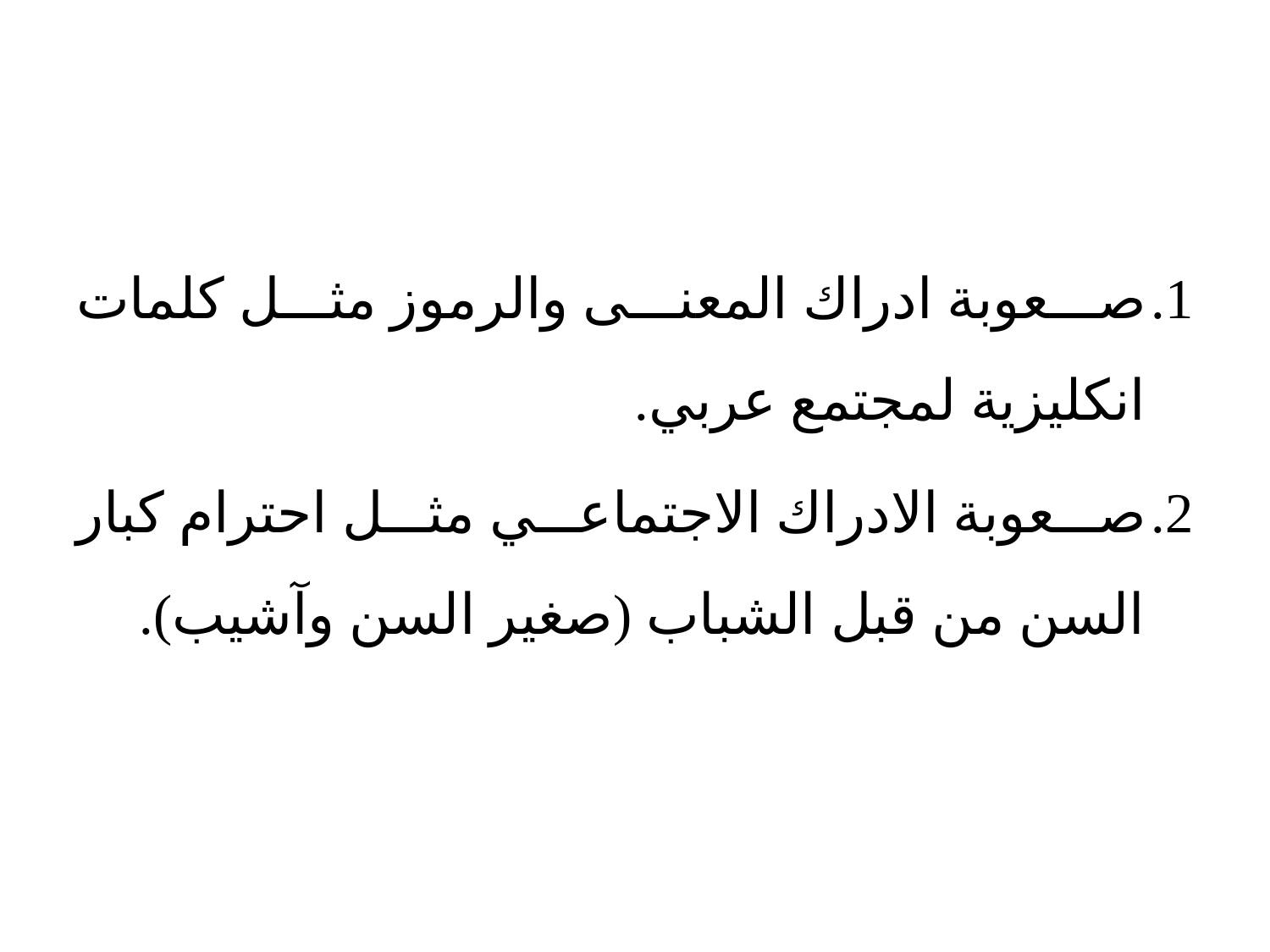

صعوبة ادراك المعنى والرموز مثل كلمات انكليزية لمجتمع عربي.
صعوبة الادراك الاجتماعي مثل احترام كبار السن من قبل الشباب (صغير السن وآشيب).